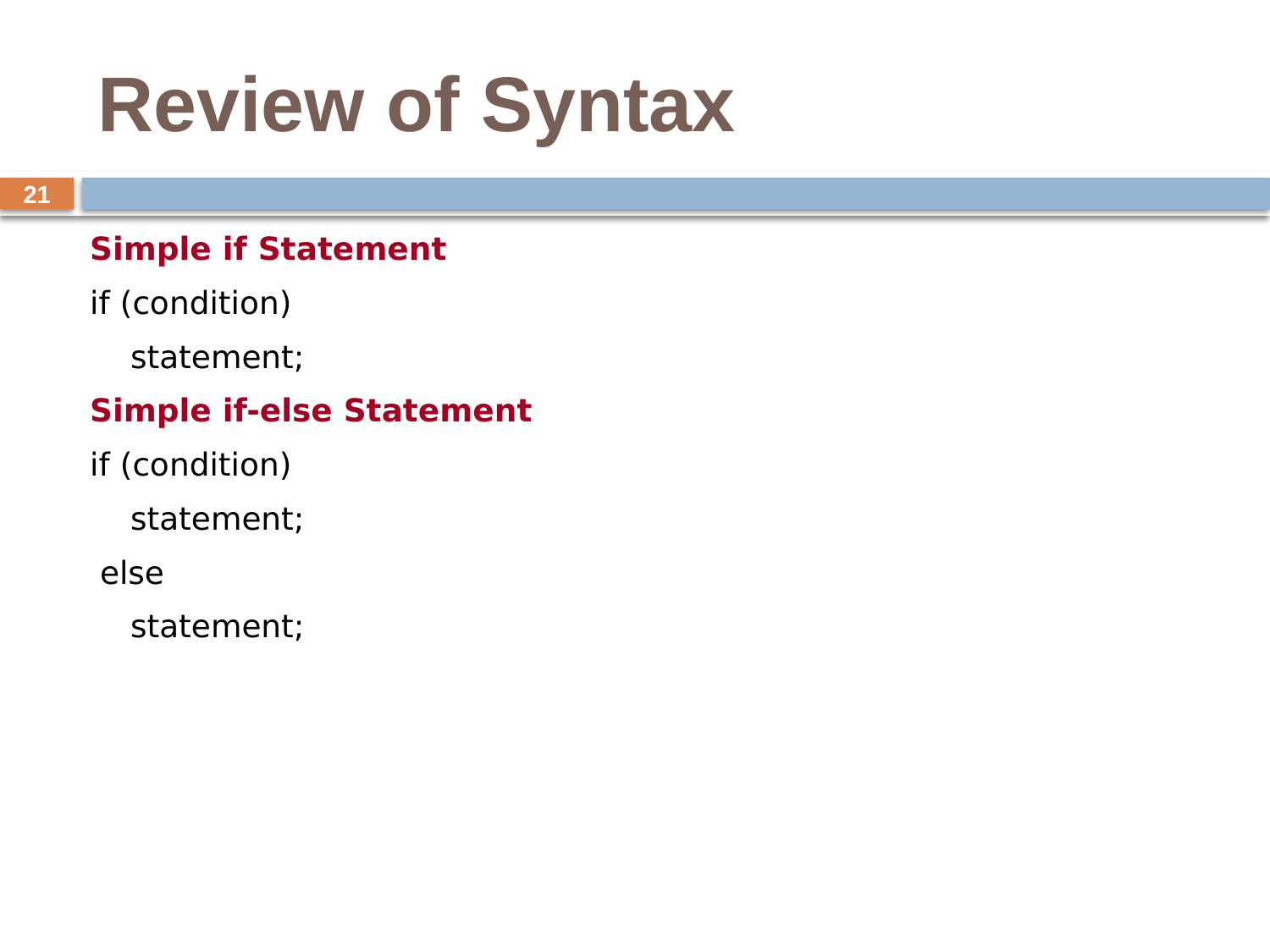

# Review of Syntax
21
Simple if Statement
if (condition)
    statement;
Simple if-else Statement
if (condition)
    statement;
 else
    statement;